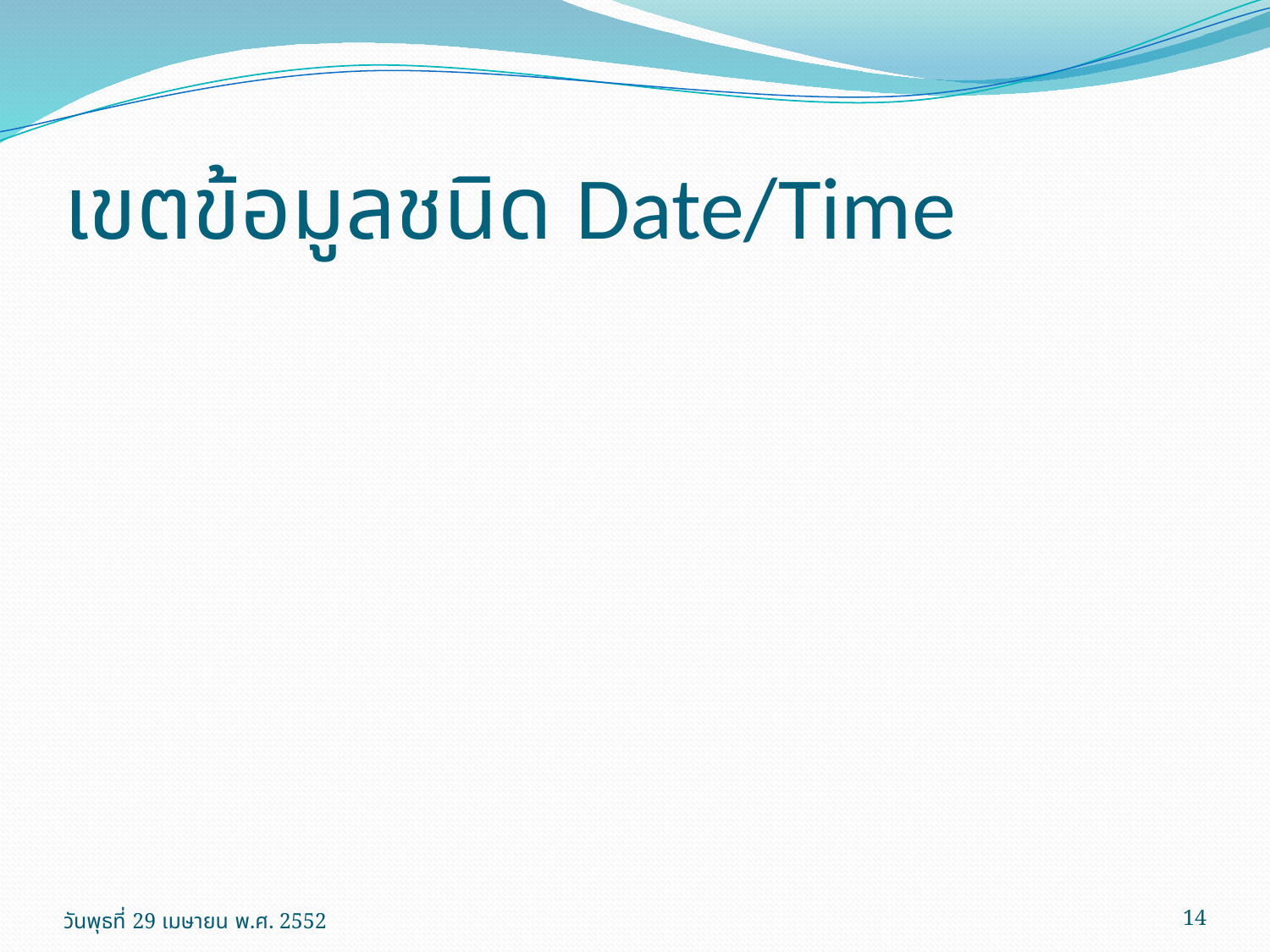

# เขตข้อมูลชนิด Date/Time

วันพุธที่ 29 เมษายน พ.ศ. 2552
14